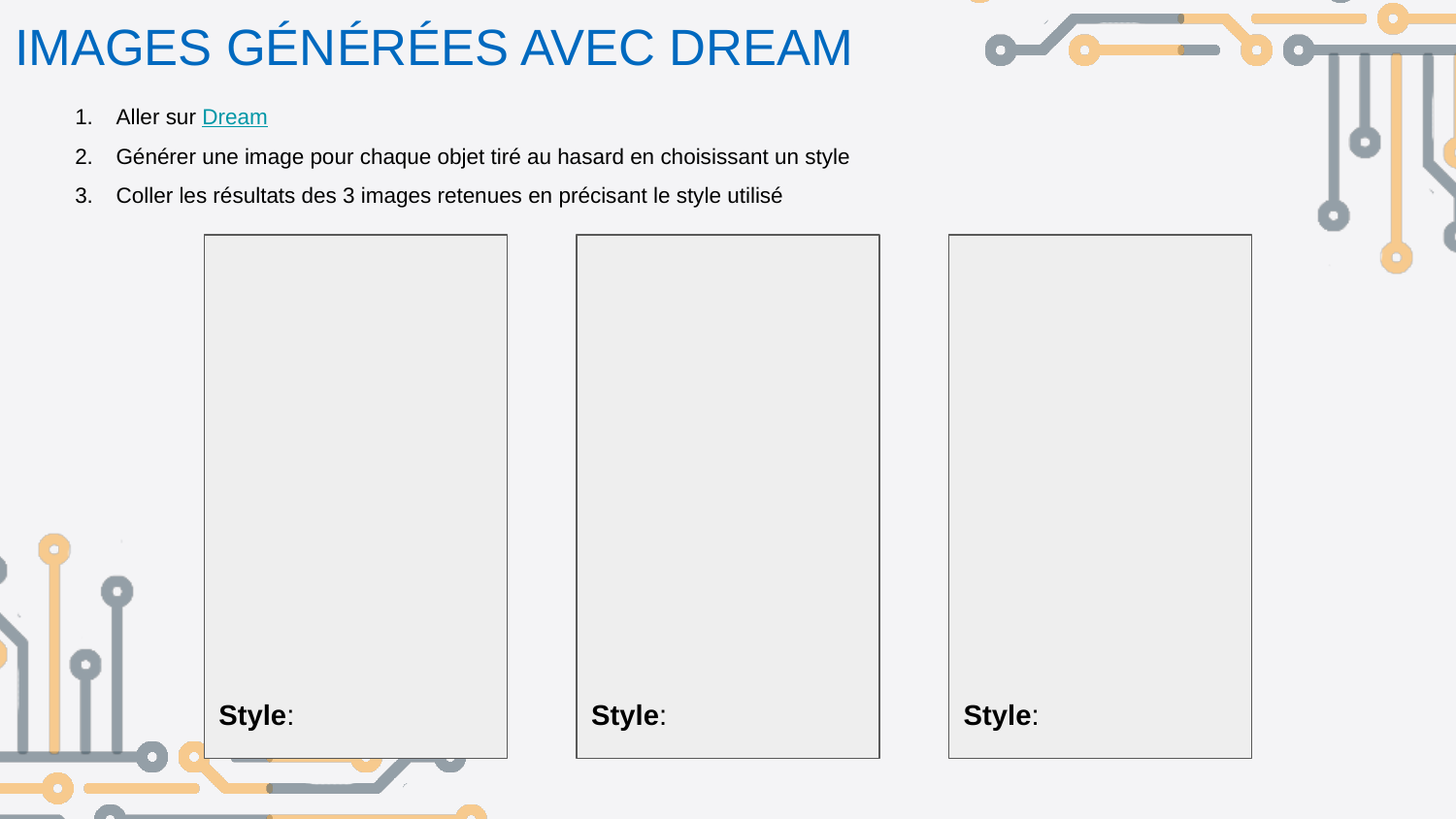

# IMAGES GÉNÉRÉES AVEC DREAM
Aller sur Dream
Générer une image pour chaque objet tiré au hasard en choisissant un style
Coller les résultats des 3 images retenues en précisant le style utilisé

Style:
Style:
Style: